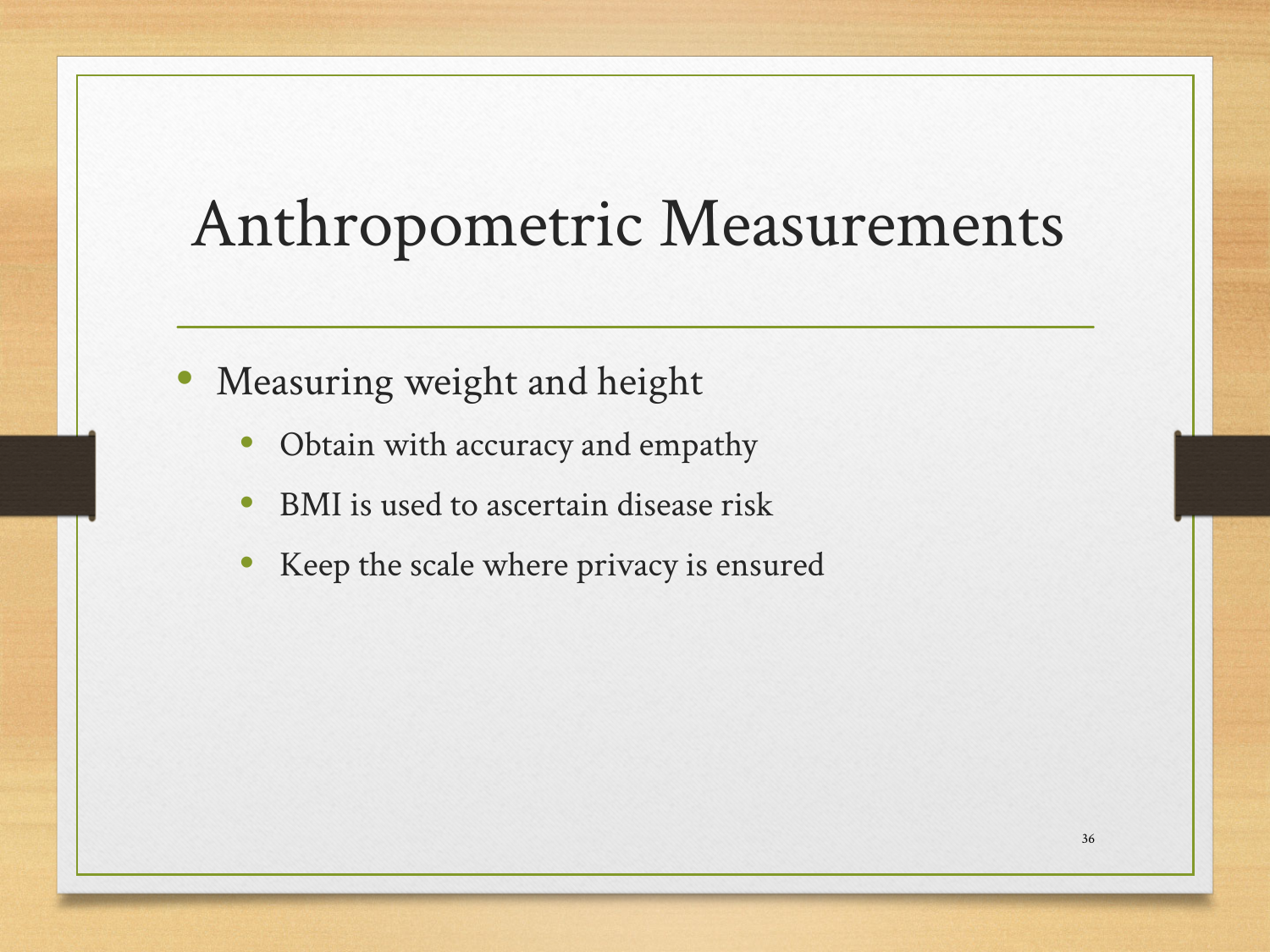

# Anthropometric Measurements
Measuring weight and height
Obtain with accuracy and empathy
BMI is used to ascertain disease risk
Keep the scale where privacy is ensured
 36